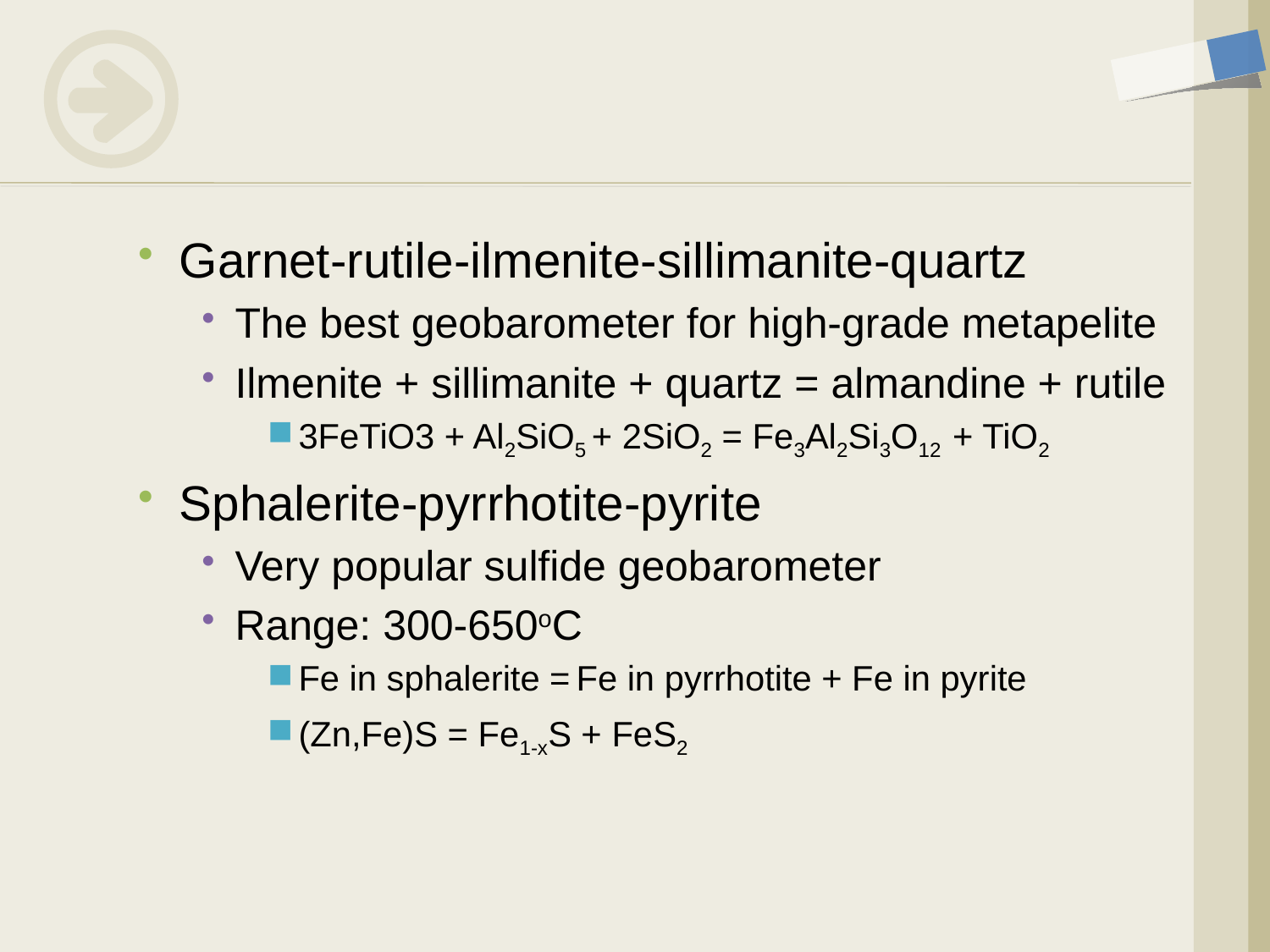

Garnet-rutile-ilmenite-sillimanite-quartz
The best geobarometer for high-grade metapelite
Ilmenite + sillimanite + quartz = almandine + rutile
3FeTiO3 + Al2SiO5 + 2SiO2 = Fe3Al2Si3O12  + TiO2
Sphalerite-pyrrhotite-pyrite
Very popular sulfide geobarometer
Range: 300-650oC
Fe in sphalerite = Fe in pyrrhotite + Fe in pyrite
(Zn,Fe)S = Fe1-xS + FeS2